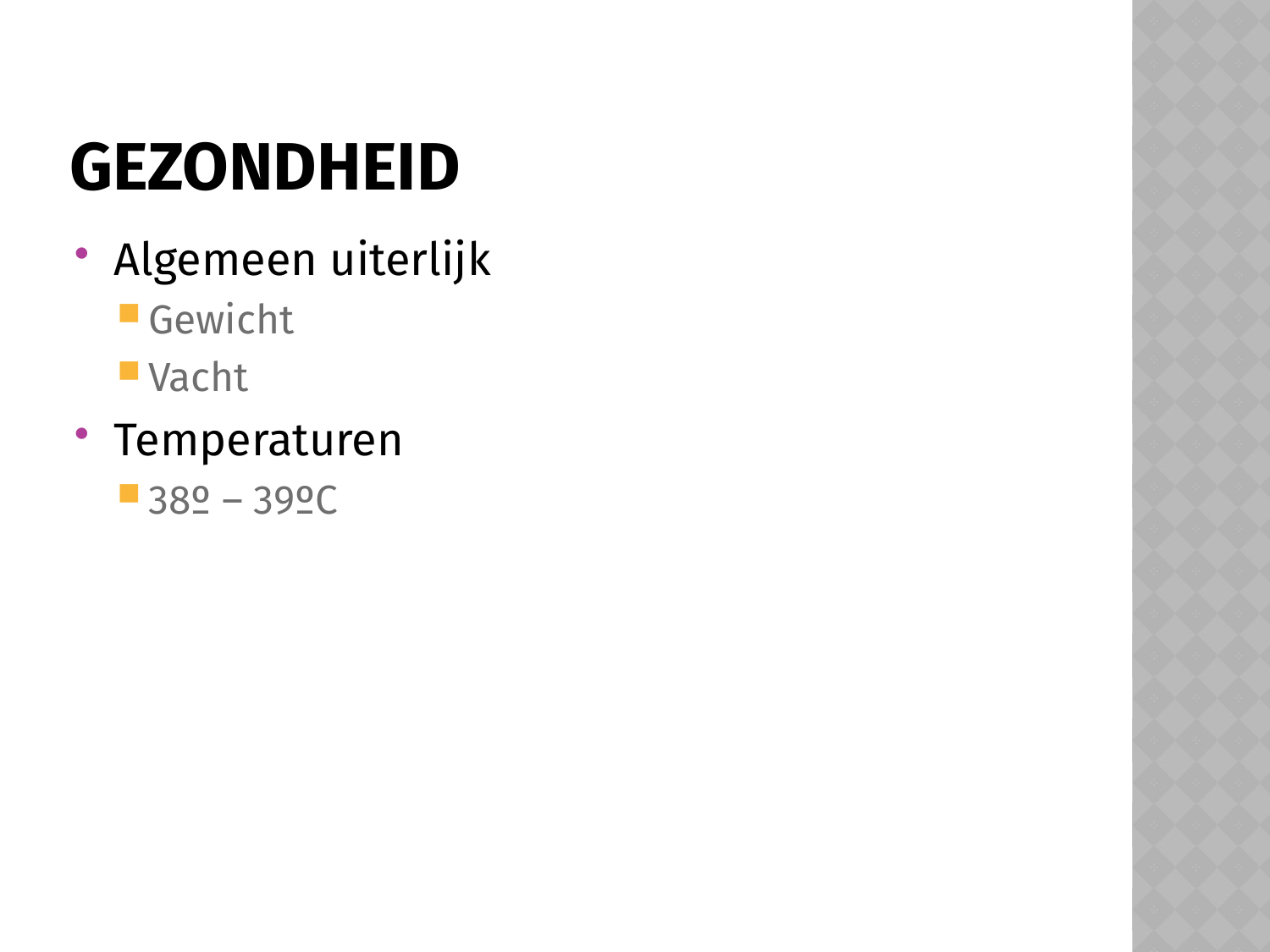

# gezondheid
Algemeen uiterlijk
Gewicht
Vacht
Temperaturen
38º – 39ºC